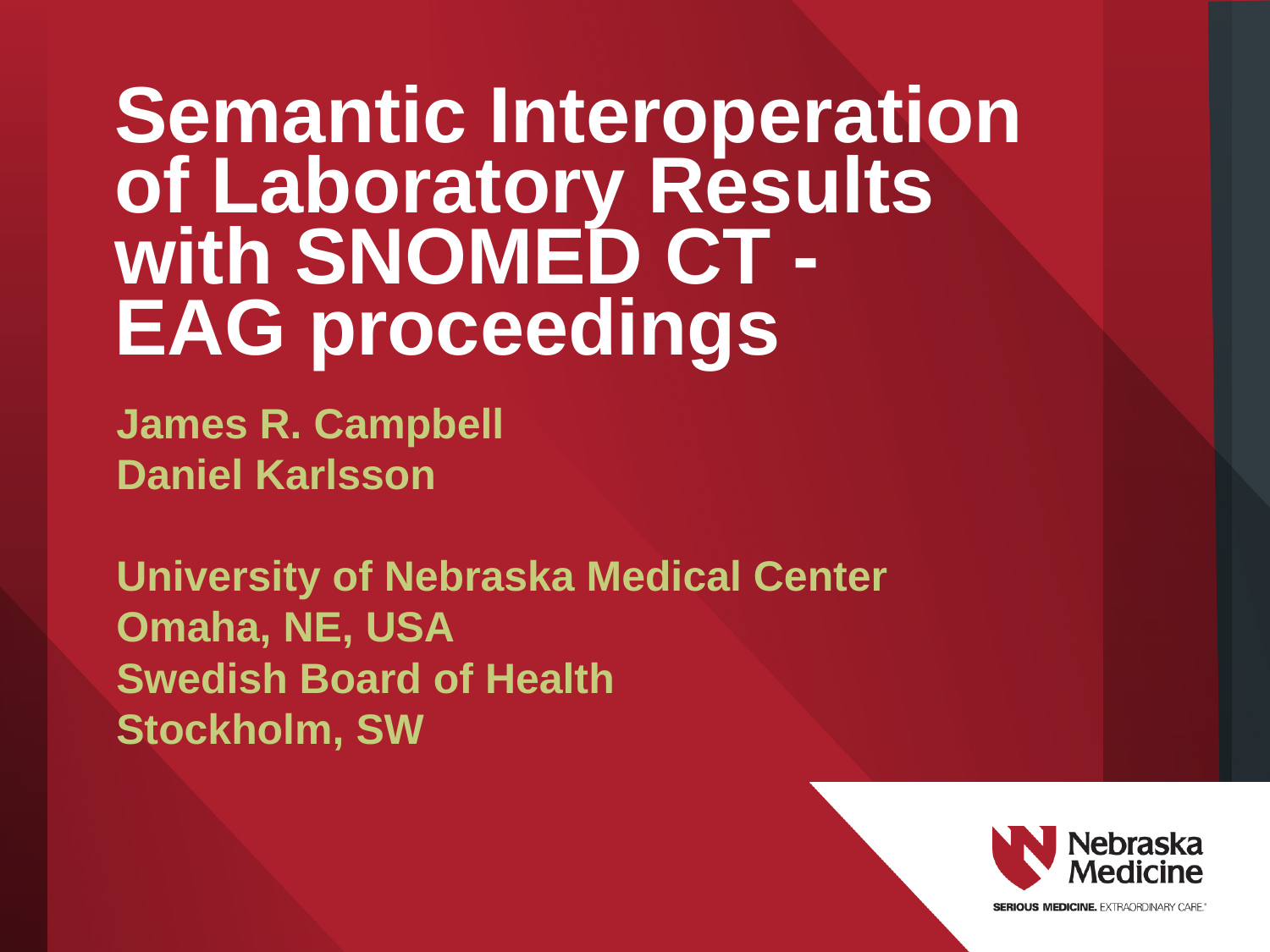

# Semantic Interoperation of Laboratory Results with SNOMED CT - EAG proceedings
James R. Campbell
Daniel Karlsson

University of Nebraska Medical Center
Omaha, NE, USA
Swedish Board of Health
Stockholm, SW